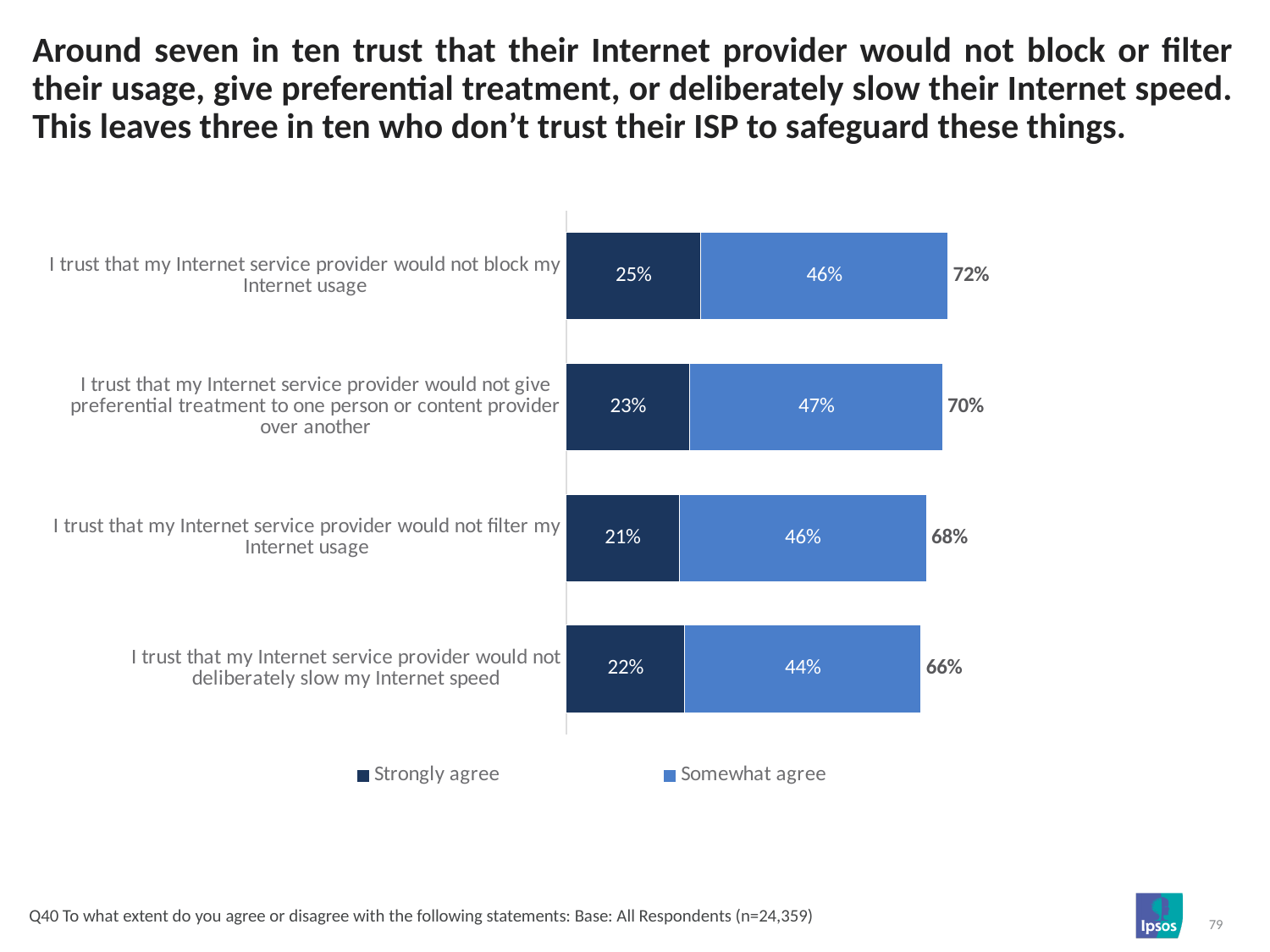

# Around seven in ten trust that their Internet provider would not block or filter their usage, give preferential treatment, or deliberately slow their Internet speed. This leaves three in ten who don’t trust their ISP to safeguard these things.

### Chart

| Category | Strongly agree | Somewhat agree | Strongly/somewhat agree |
|---|---|---|---|
| I trust that my Internet service provider would not block my Internet usage | 0.25 | 0.46 | 0.72 |
| I trust that my Internet service provider would not give preferential treatment to one person or content provider over another | 0.23 | 0.47 | 0.7 |
| I trust that my Internet service provider would not filter my Internet usage | 0.21 | 0.46 | 0.68 |
| I trust that my Internet service provider would not deliberately slow my Internet speed | 0.22 | 0.44 | 0.66 |
Q40 To what extent do you agree or disagree with the following statements: Base: All Respondents (n=24,359)